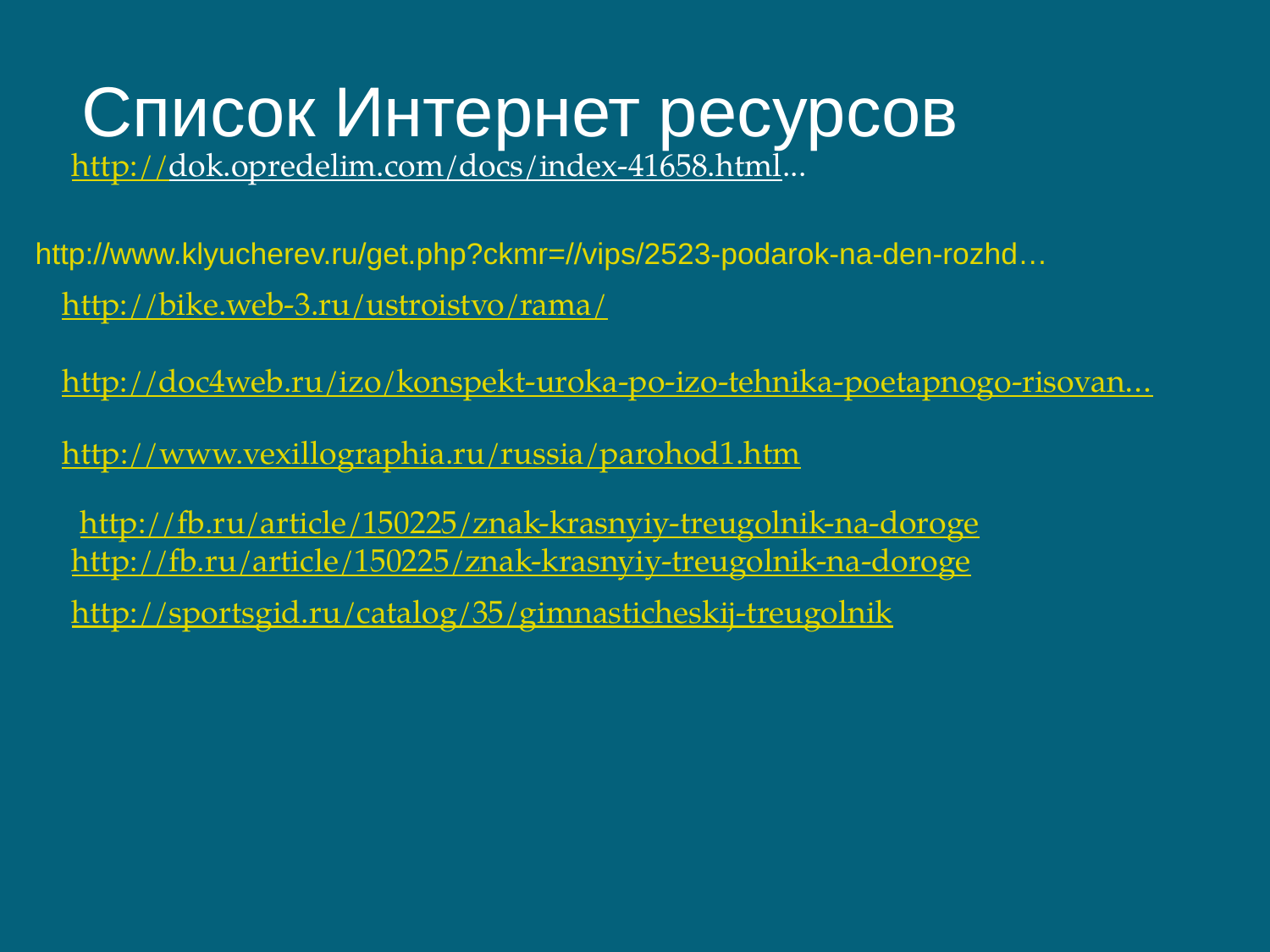

Список Интернет ресурсов
http://dok.opredelim.com/docs/index-41658.html...
http://www.klyucherev.ru/get.php?ckmr=//vips/2523-podarok-na-den-rozhd…
http://bike.web-3.ru/ustroistvo/rama/
http://doc4web.ru/izo/konspekt-uroka-po-izo-tehnika-poetapnogo-risovan…
http://www.vexillographia.ru/russia/parohod1.htm
 http://fb.ru/article/150225/znak-krasnyiy-treugolnik-na-doroge
http://fb.ru/article/150225/znak-krasnyiy-treugolnik-na-doroge
http://sportsgid.ru/catalog/35/gimnasticheskij-treugolnik